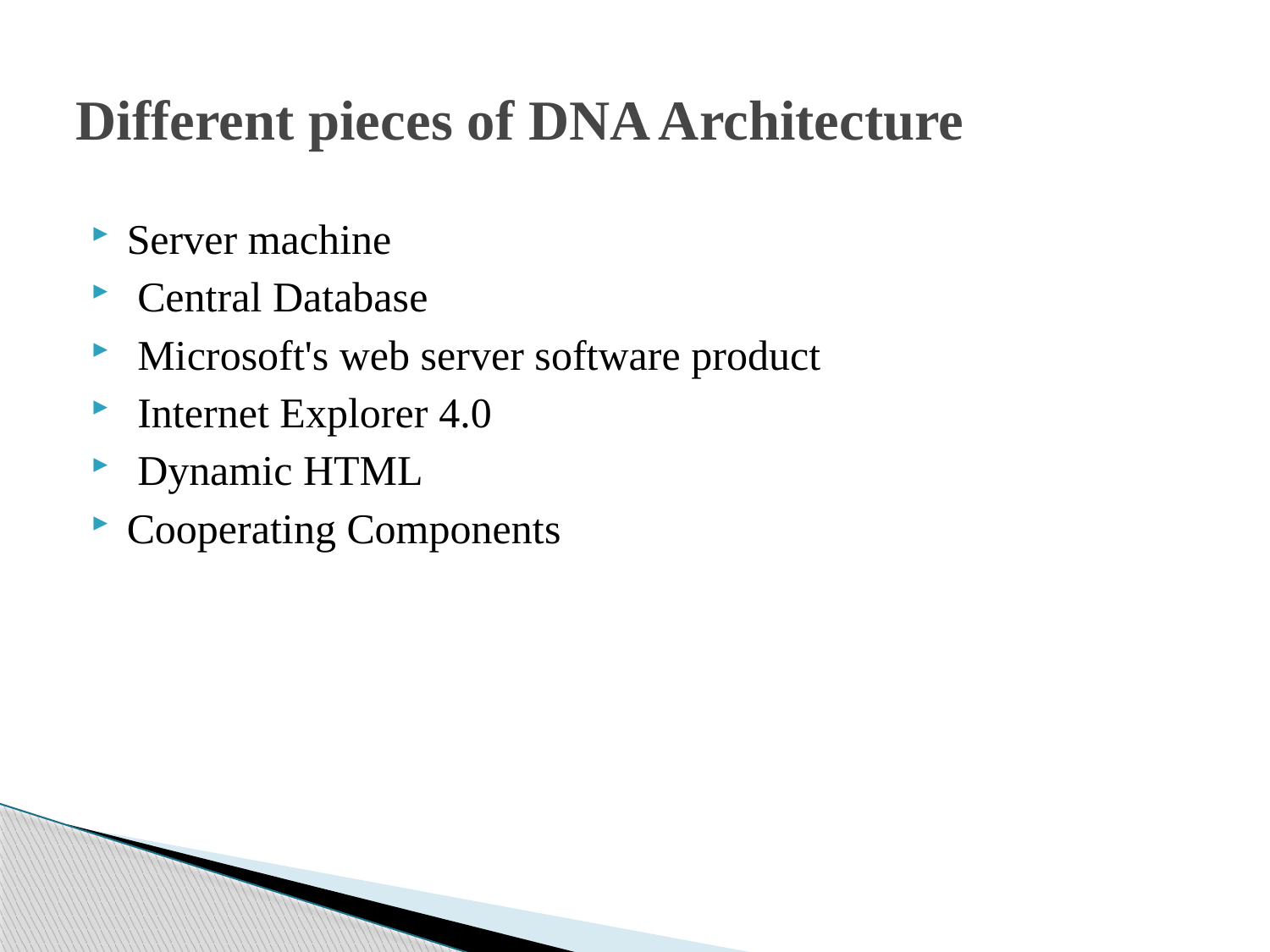

# Different pieces of DNA Architecture
Server machine
 Central Database
 Microsoft's web server software product
 Internet Explorer 4.0
 Dynamic HTML
Cooperating Components